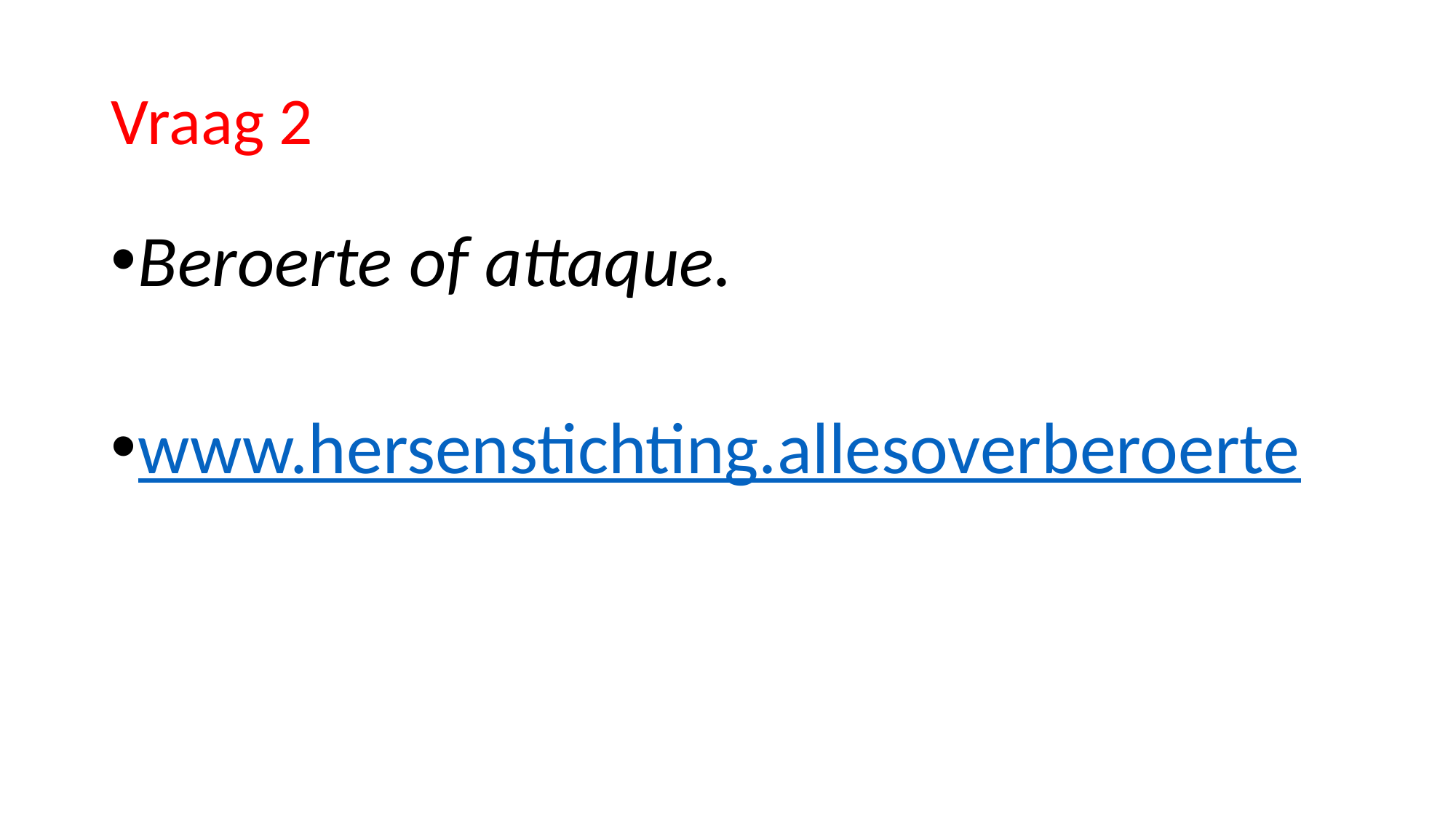

# Vraag 2
Beroerte of attaque.

www.hersenstichting.allesoverberoerte